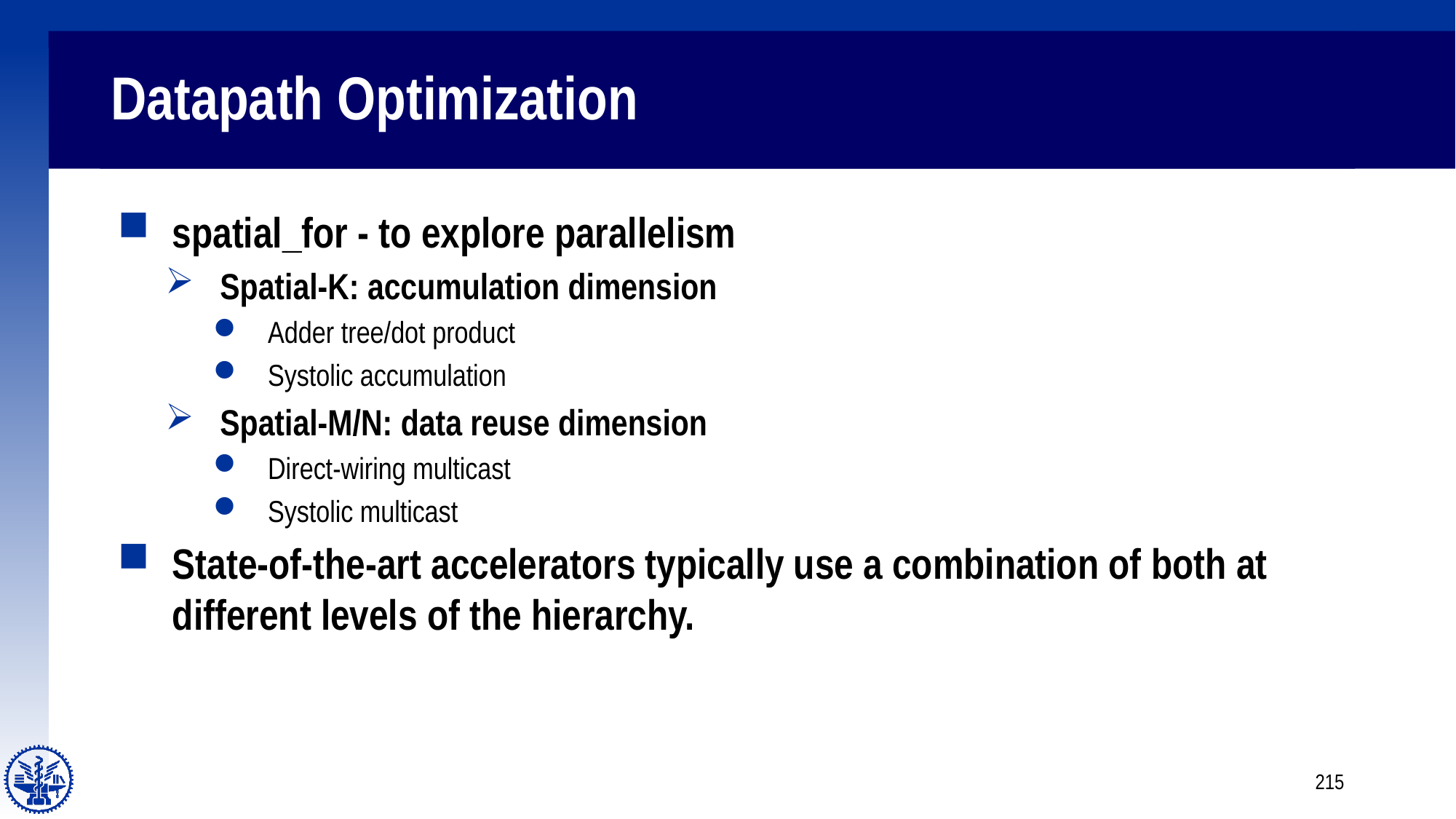

# Datapath Optimization
spatial_for - to explore parallelism
Spatial-K: accumulation dimension
Adder tree/dot product
Systolic accumulation
Spatial-M/N: data reuse dimension
Direct-wiring multicast
Systolic multicast
State-of-the-art accelerators typically use a combination of both at different levels of the hierarchy.
215